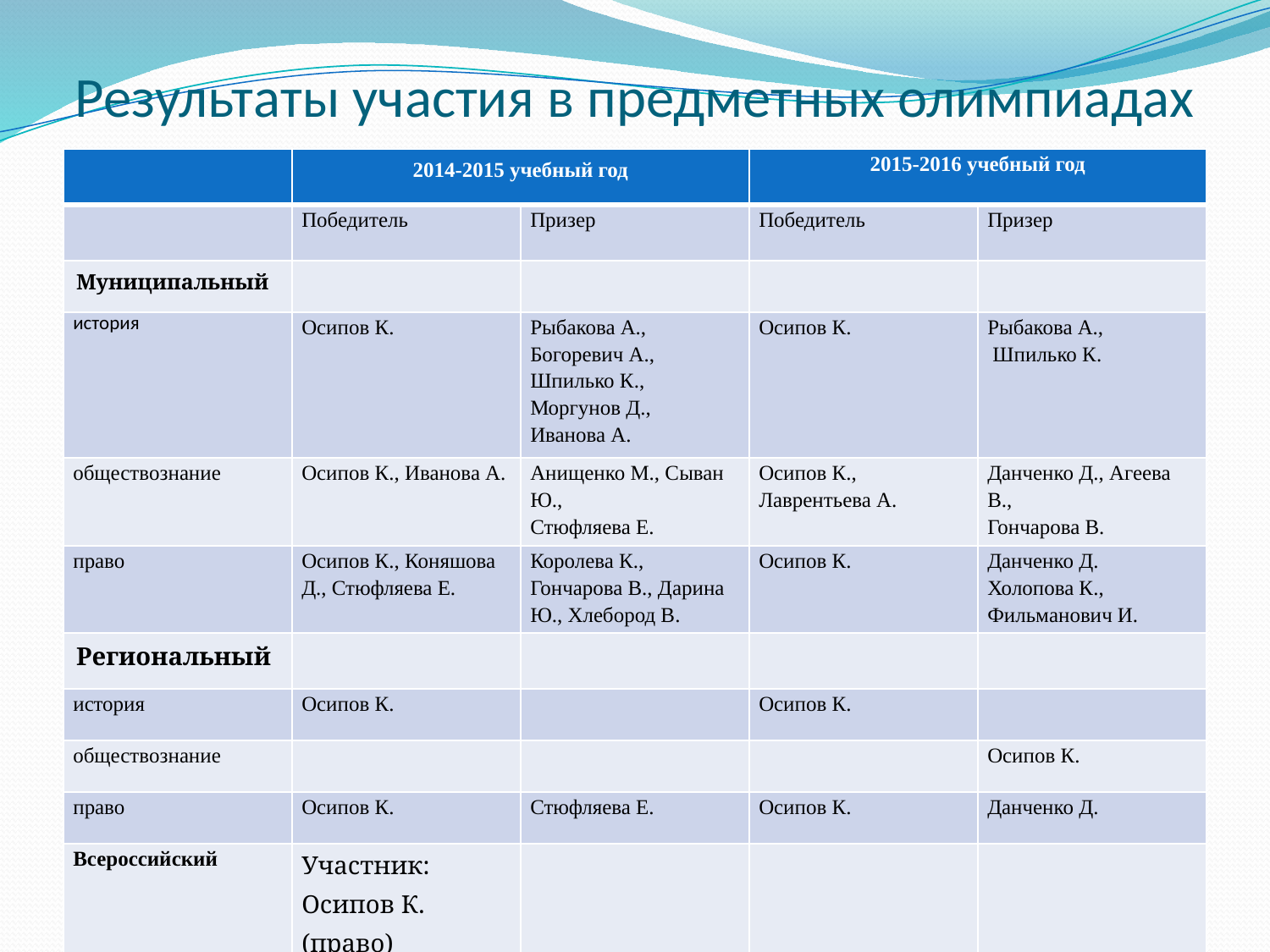

# Результаты участия в предметных олимпиадах
|  | 2014-2015 учебный год |  | 2015-2016 учебный год |  |
| --- | --- | --- | --- | --- |
|  | Победитель | Призер | Победитель | Призер |
| Муниципальный |  |  |  |  |
| история | Осипов К. | Рыбакова А., Богоревич А., Шпилько К., Моргунов Д., Иванова А. | Осипов К. | Рыбакова А., Шпилько К. |
| обществознание | Осипов К., Иванова А. | Анищенко М., Сыван Ю., Стюфляева Е. | Осипов К., Лаврентьева А. | Данченко Д., Агеева В., Гончарова В. |
| право | Осипов К., Коняшова Д., Стюфляева Е. | Королева К., Гончарова В., Дарина Ю., Хлебород В. | Осипов К. | Данченко Д. Холопова К., Фильманович И. |
| Региональный |  |  |  |  |
| история | Осипов К. |  | Осипов К. |  |
| обществознание |  |  |  | Осипов К. |
| право | Осипов К. | Стюфляева Е. | Осипов К. | Данченко Д. |
| Всероссийский | Участник: Осипов К. (право) |  |  |  |